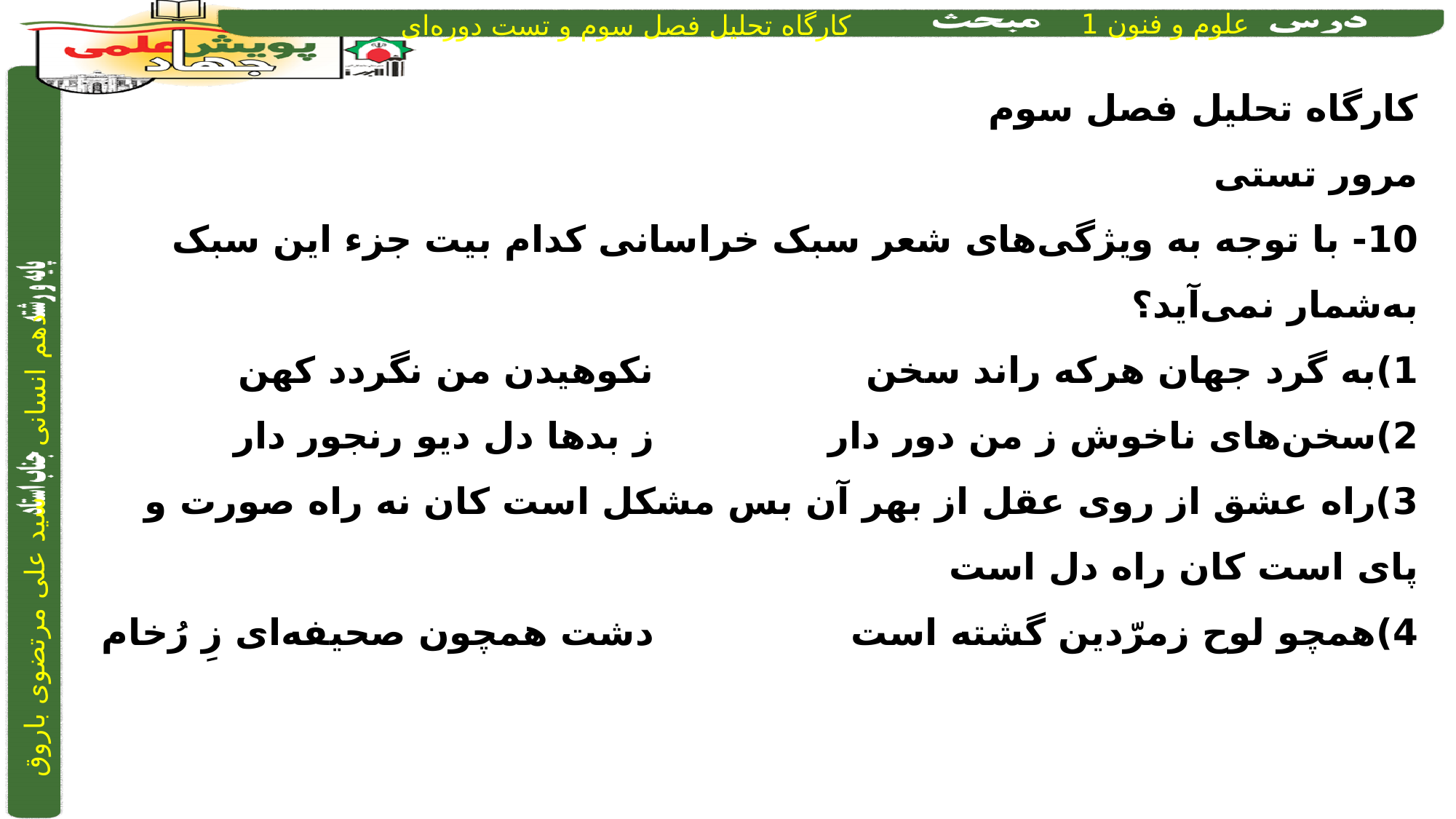

کارگاه تحلیل فصل سوم
مرور تستی
10- با توجه به ویژگی‌های شعر سبک خراسانی کدام بیت جزء این سبک به‌شمار نمی‌آید؟
1)به گرد جهان هرکه راند سخن		 	نکوهیدن من نگردد کهن
2)سخن‌های ناخوش ز من دور دار	 		ز بدها دل دیو رنجور دار
3)راه عشق از روی عقل از بهر آن بس مشکل است 	کان نه راه صورت و پای است کان راه دل است
4)همچو لوح زمرّدین گشته است		 	دشت همچون صحیفه‌ای زِ رُخام

3